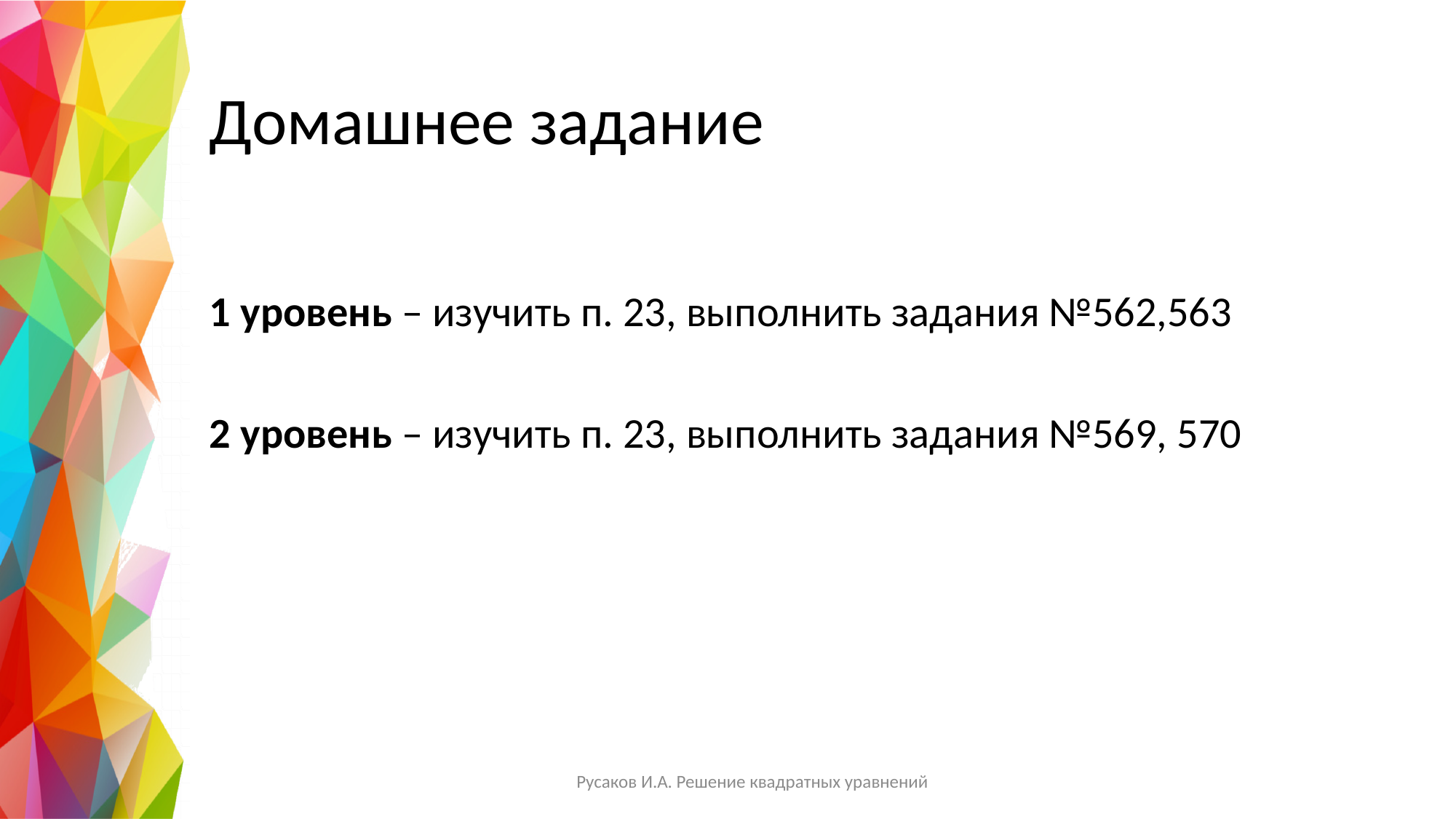

# Домашнее задание

1 уровень – изучить п. 23, выполнить задания №562,563

2 уровень – изучить п. 23, выполнить задания №569, 570
Русаков И.А. Решение квадратных уравнений